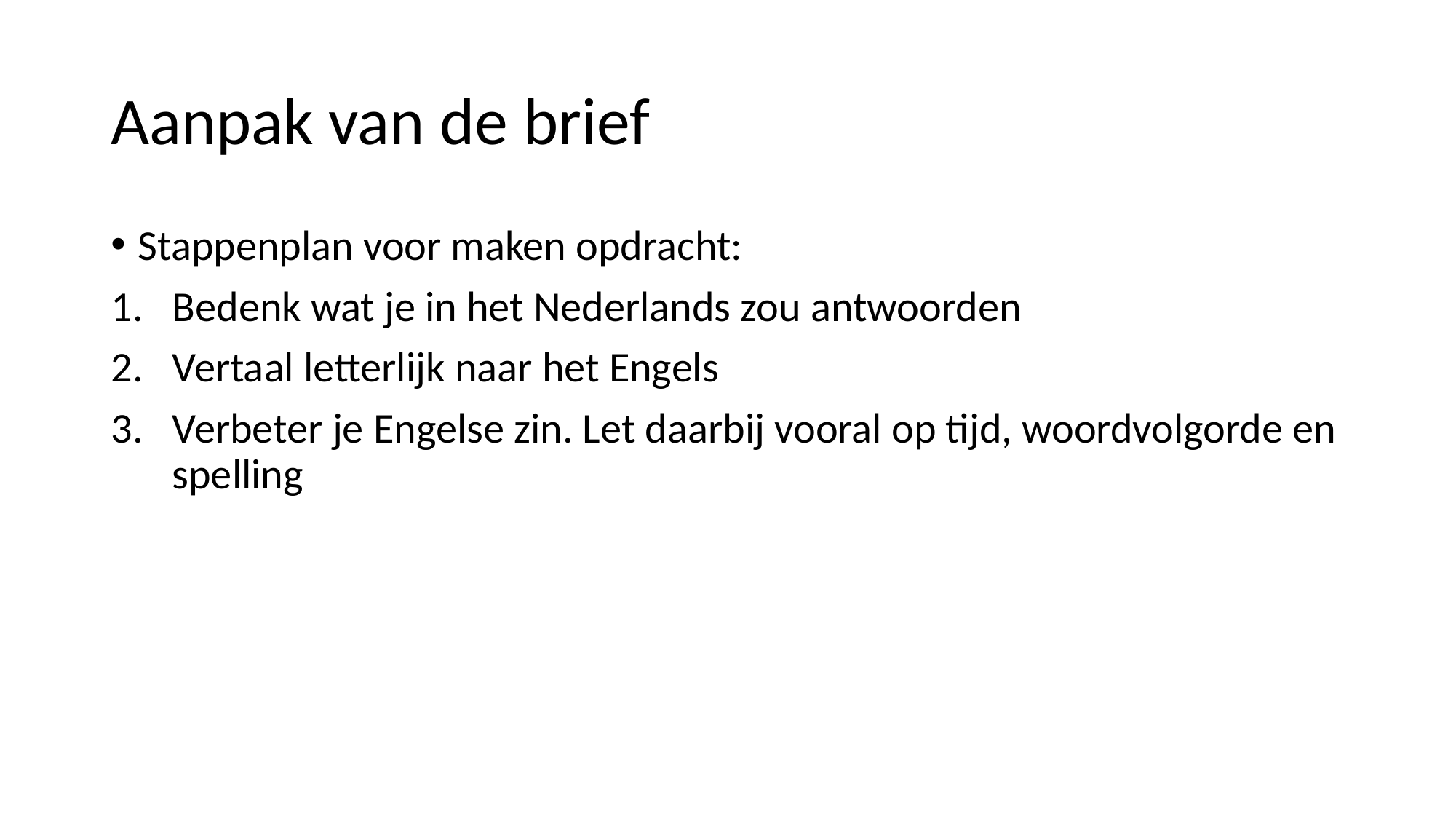

# Aanpak van de brief
Stappenplan voor maken opdracht:
Bedenk wat je in het Nederlands zou antwoorden
Vertaal letterlijk naar het Engels
Verbeter je Engelse zin. Let daarbij vooral op tijd, woordvolgorde en spelling